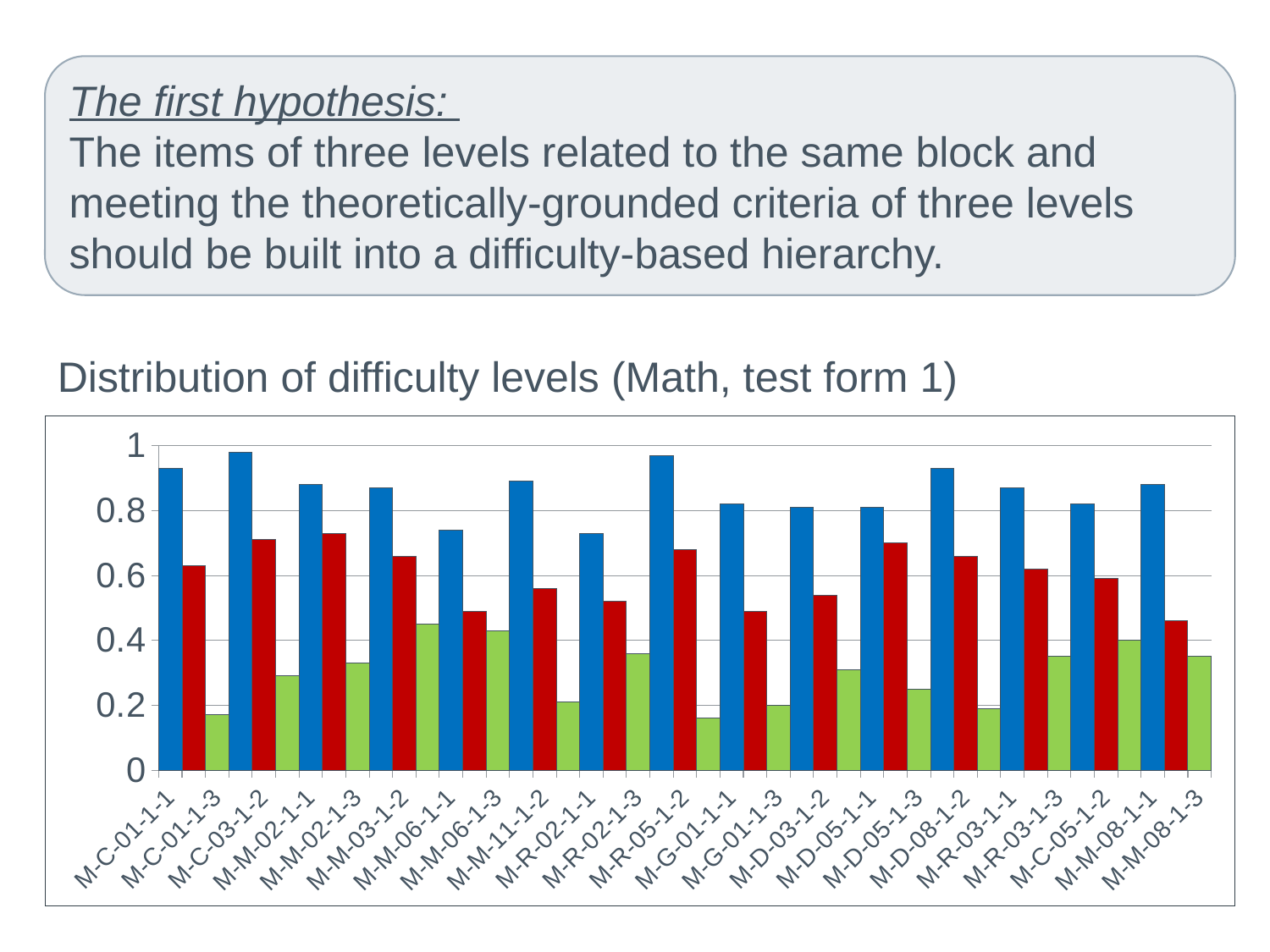

The first hypothesis:
The items of three levels related to the same block and meeting the theoretically-grounded criteria of three levels should be built into a difficulty-based hierarchy.
Distribution of difficulty levels (Math, test form 1)

### Chart

| Category |  |
|---|---|
| М-С-01-1-1 | 0.93 |
| М-С-01-1-2 | 0.6300000000000119 |
| М-С-01-1-3 | 0.17 |
| М-С-03-1-1 | 0.98 |
| М-С-03-1-2 | 0.7100000000000006 |
| М-С-03-1-3 | 0.2900000000000003 |
| М-M-02-1-1 | 0.8800000000000023 |
| М-М-02-1-2 | 0.7300000000000006 |
| М-М-02-1-3 | 0.33000000000000657 |
| М-М-03-1-1 | 0.8700000000000097 |
| М-М-03-1-2 | 0.6600000000000141 |
| М-М-03-1-3 | 0.45 |
| М-М-06-1-1 | 0.7400000000000037 |
| М-М-06-1-2 | 0.4900000000000003 |
| М-М-06-1-3 | 0.4300000000000004 |
| М-М-11-1-1 | 0.8900000000000028 |
| М-М-11-1-2 | 0.56 |
| М-М-11-1-3 | 0.21000000000000021 |
| М-R-02-1-1 | 0.7300000000000006 |
| М-R-02-1-2 | 0.52 |
| М-R-02-1-3 | 0.3600000000000003 |
| М-R-05-1-1 | 0.9700000000000006 |
| М-R-05-1-2 | 0.6800000000000037 |
| М-R-05-1-3 | 0.16000000000000056 |
| М-G-01-1-1 | 0.8200000000000006 |
| М-G-01-1-2 | 0.4900000000000003 |
| М-G-01-1-3 | 0.2 |
| М-D-03-1-1 | 0.81 |
| М-D-03-1-2 | 0.54 |
| М-D-03-1-3 | 0.3100000000000024 |
| М-D-05-1-1 | 0.81 |
| М-D-05-1-2 | 0.7000000000000006 |
| М-D-05-1-3 | 0.25 |
| М-D-08-1-1 | 0.93 |
| М-D-08-1-2 | 0.6600000000000141 |
| М-D-08-1-3 | 0.19000000000000056 |
| М-R-03-1-1 | 0.8700000000000097 |
| М-R-03-1-2 | 0.6200000000000097 |
| М-R-03-1-3 | 0.3500000000000003 |
| М-С-05-1-1 | 0.8200000000000006 |
| М-С-05-1-2 | 0.5900000000000005 |
| М-С-05-1-3 | 0.4 |
| М-М-08-1-1 | 0.8800000000000023 |
| М-М-08-1-2 | 0.46 |
| М-М-08-1-3 | 0.3500000000000003 |